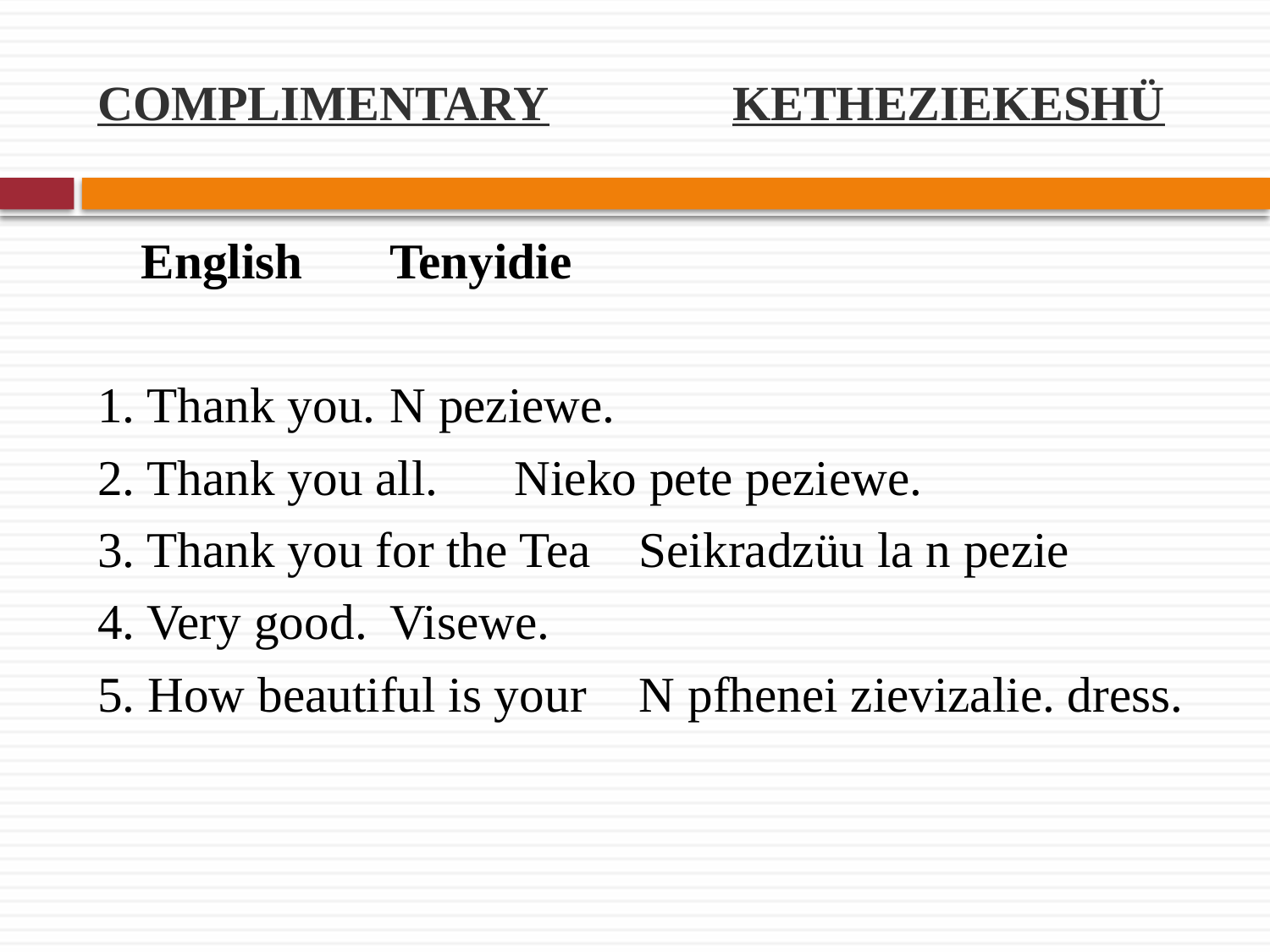

# COMPLIMENTARY		KETHEZIEKESHÜ
	English				Tenyidie

1. Thank you.			N peziewe.
2. Thank you all.			Nieko pete peziewe.
3. Thank you for the Tea		Seikradzüu la n pezie
4. Very good.			Visewe.
5. How beautiful is your		N pfhenei zievizalie. dress.